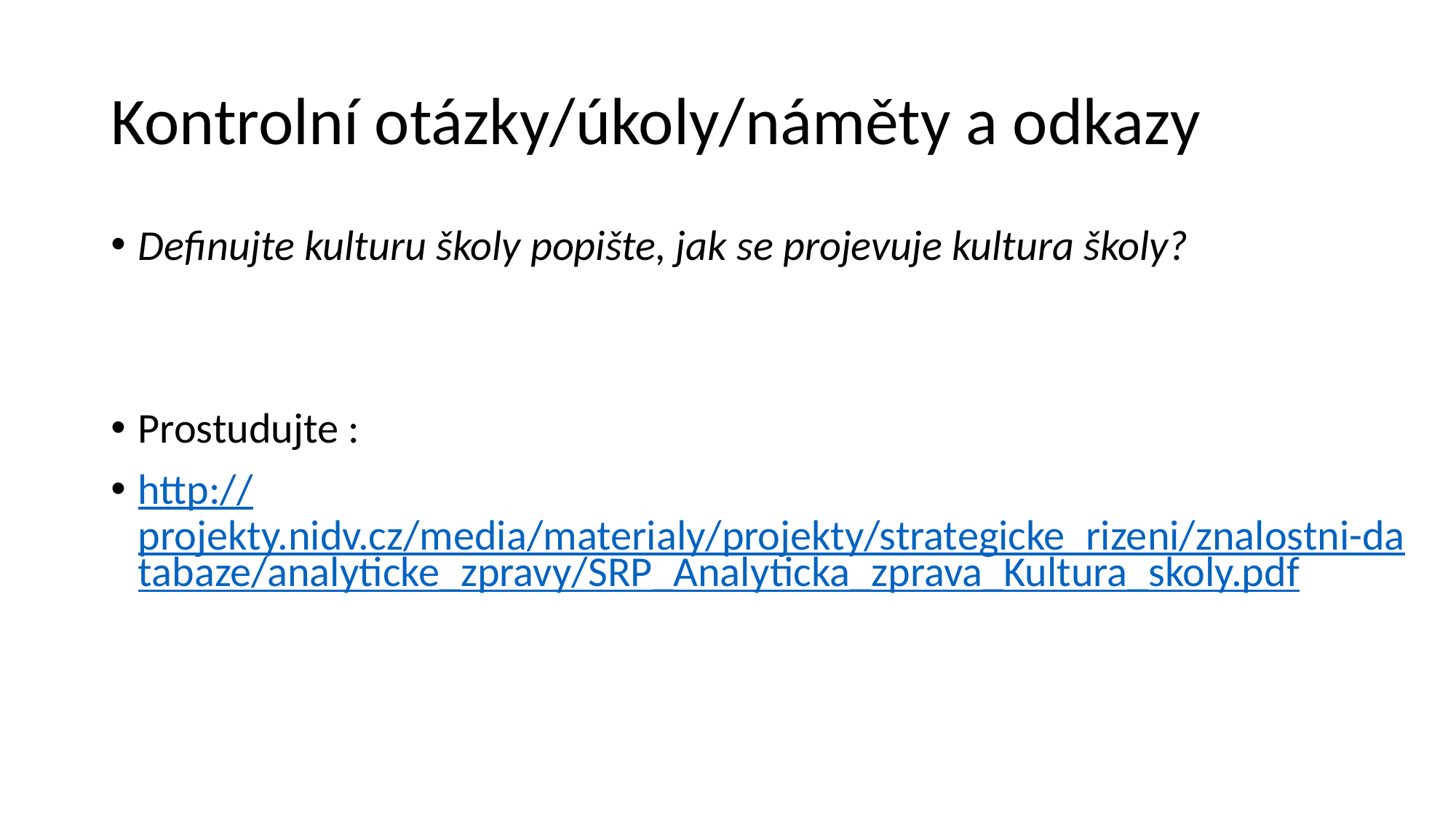

# Kontrolní otázky/úkoly/náměty a odkazy
Definujte kulturu školy popište, jak se projevuje kultura školy?

Prostudujte :
http://projekty.nidv.cz/media/materialy/projekty/strategicke_rizeni/znalostni-databaze/analyticke_zpravy/SRP_Analyticka_zprava_Kultura_skoly.pdf